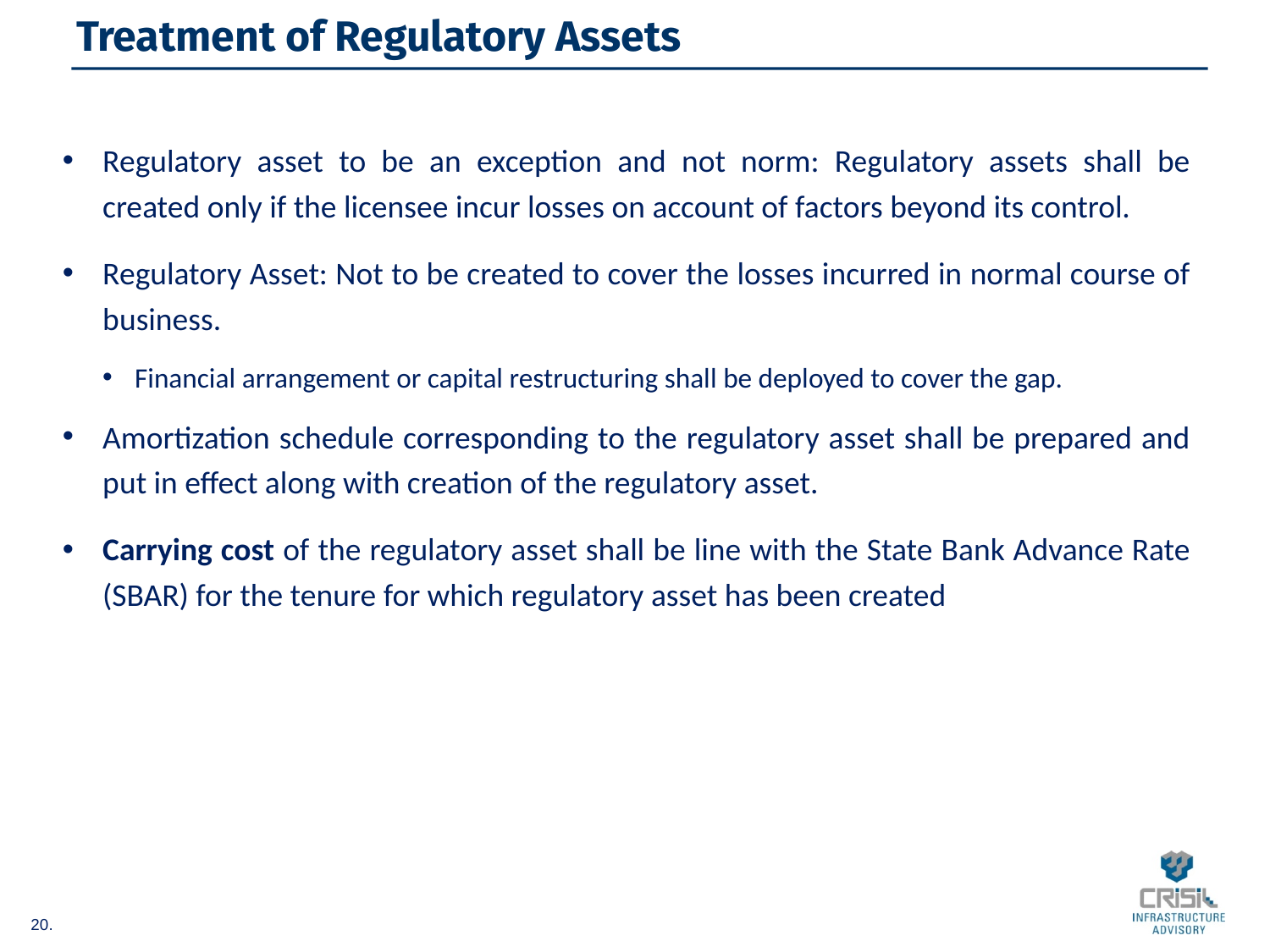

# Treatment of Regulatory Assets

Regulatory asset to be an exception and not norm: Regulatory assets shall be created only if the licensee incur losses on account of factors beyond its control.
Regulatory Asset: Not to be created to cover the losses incurred in normal course of business.
Financial arrangement or capital restructuring shall be deployed to cover the gap.
Amortization schedule corresponding to the regulatory asset shall be prepared and put in effect along with creation of the regulatory asset.
Carrying cost of the regulatory asset shall be line with the State Bank Advance Rate (SBAR) for the tenure for which regulatory asset has been created